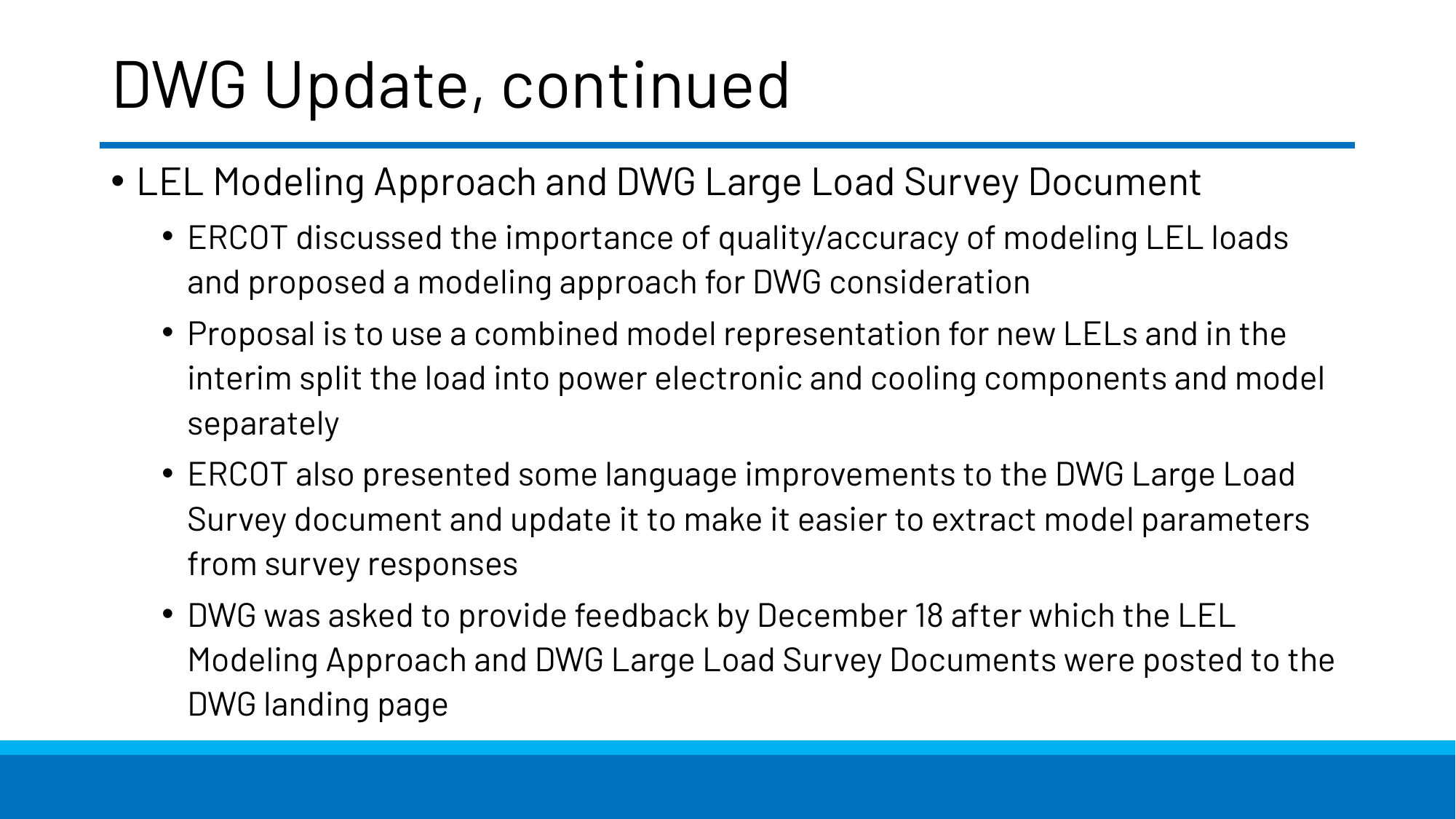

# DWG Update, continued
LEL Modeling Approach and DWG Large Load Survey Document
ERCOT discussed the importance of quality/accuracy of modeling LEL loads and proposed a modeling approach for DWG consideration
Proposal is to use a combined model representation for new LELs and in the interim split the load into power electronic and cooling components and model separately
ERCOT also presented some language improvements to the DWG Large Load Survey document and update it to make it easier to extract model parameters from survey responses
DWG was asked to provide feedback by December 18 after which the LEL Modeling Approach and DWG Large Load Survey Documents were posted to the DWG landing page